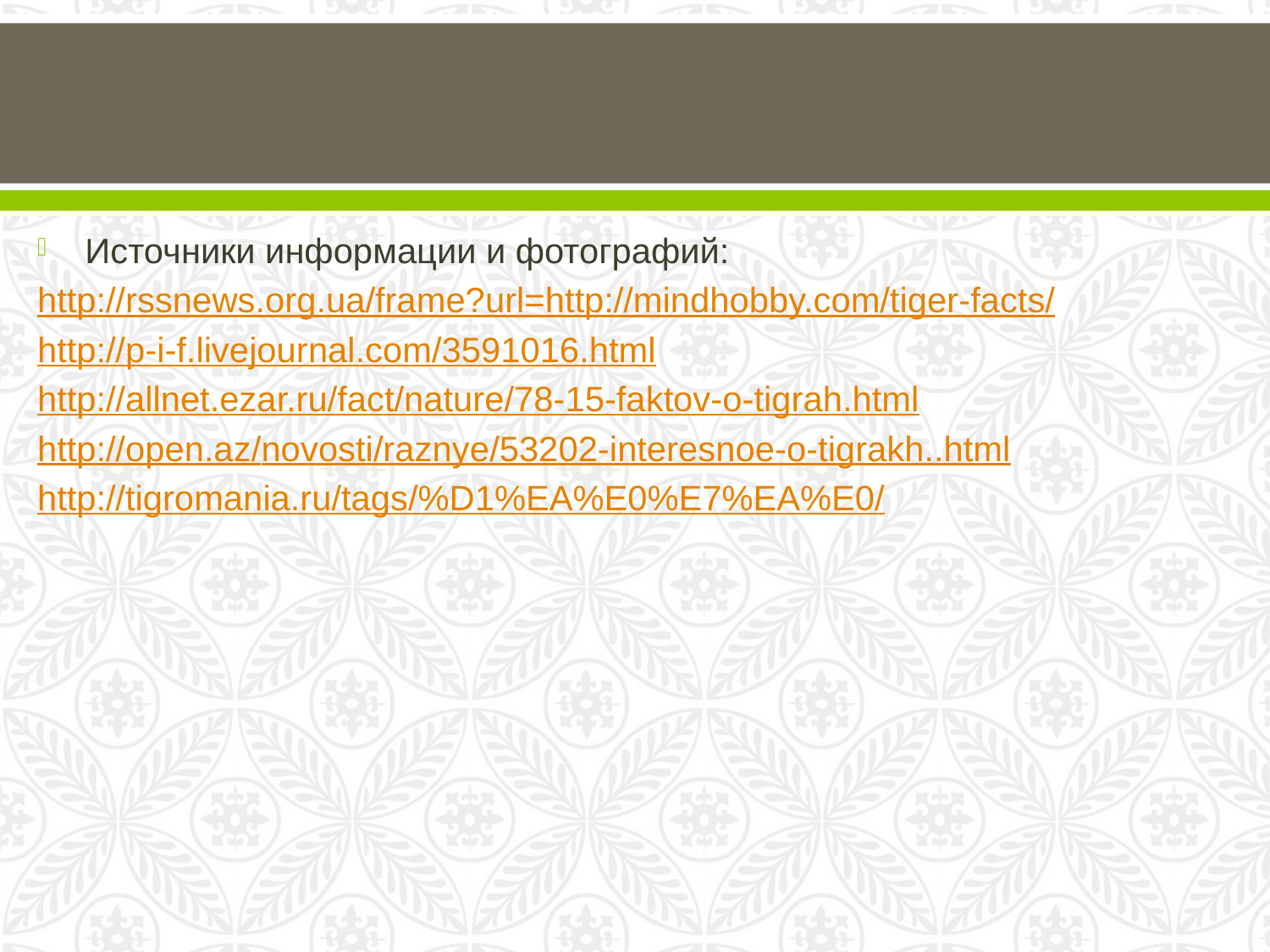

Источники информации и фотографий:
http://rssnews.org.ua/frame?url=http://mindhobby.com/tiger-facts/
http://p-i-f.livejournal.com/3591016.html
http://allnet.ezar.ru/fact/nature/78-15-faktov-o-tigrah.html
http://open.az/novosti/raznye/53202-interesnoe-o-tigrakh..html
http://tigromania.ru/tags/%D1%EA%E0%E7%EA%E0/